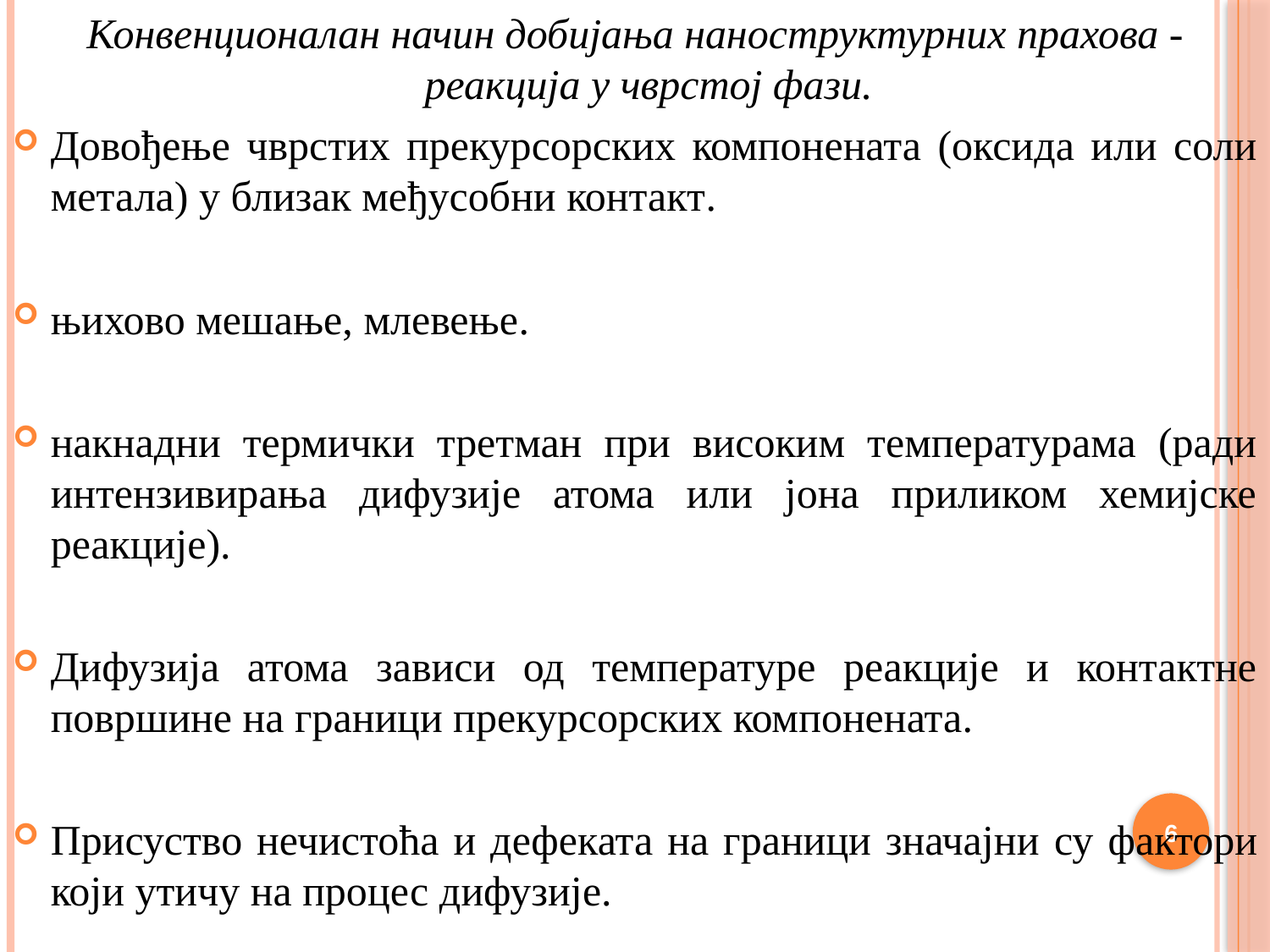

Конвенционалан начин добијања наноструктурних прахова - реакција у чврстој фази.
Довођење чврстих прекурсорских компонената (оксида или соли метала) у близак међусобни контакт.

њихово мешање, млевење.

накнадни термички третман при високим температурама (ради интензивирања дифузије атома или јона приликом хемијске реакције).

Дифузија атома зависи од температуре реакције и контактне површине на граници прекурсорских компонената.

Присуство нечистоћа и дефеката на граници значајни су фактори који утичу на процес дифузије.
6